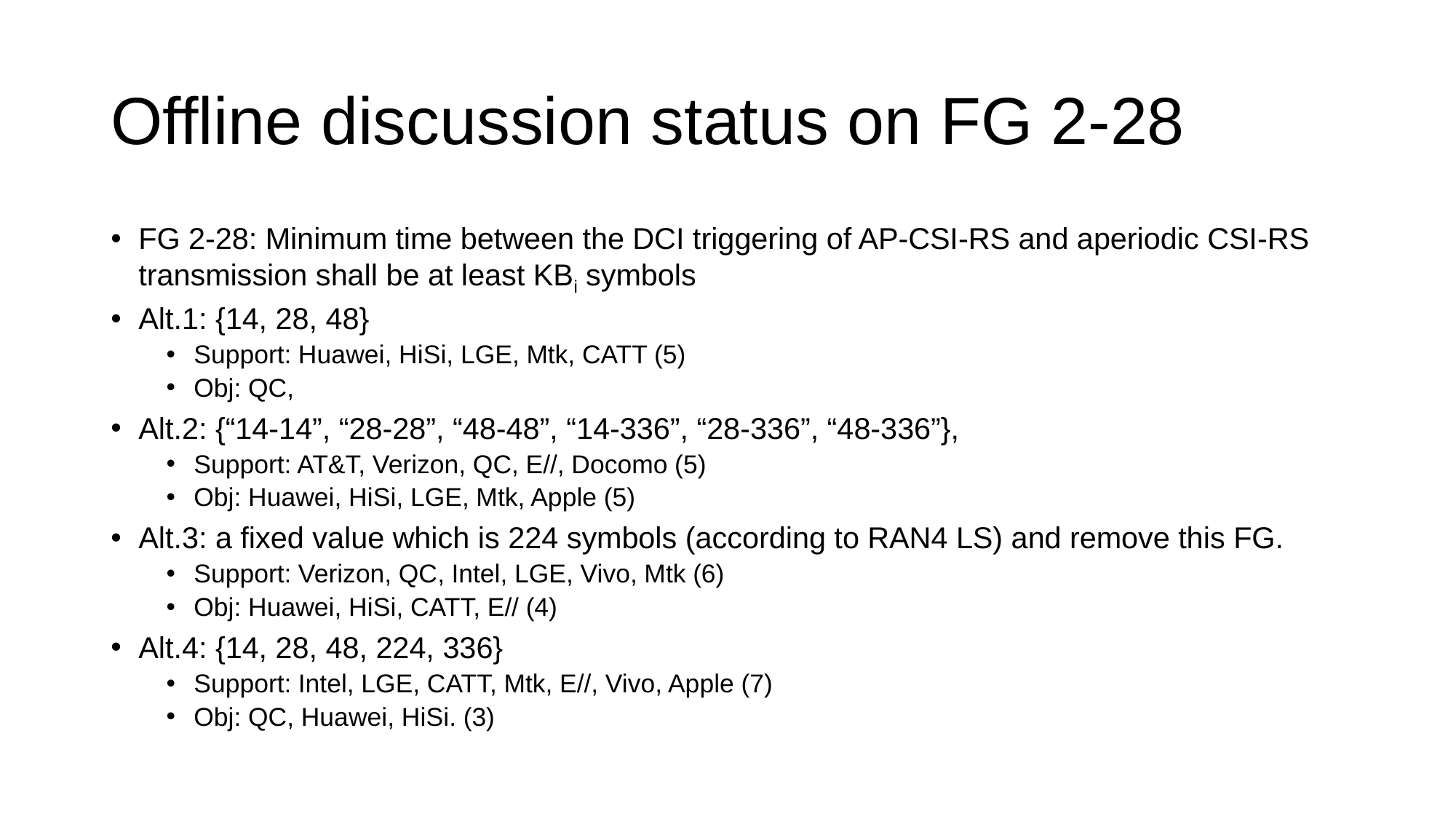

# Offline discussion status on FG 2-28
FG 2-28: Minimum time between the DCI triggering of AP-CSI-RS and aperiodic CSI-RS transmission shall be at least KBi symbols
Alt.1: {14, 28, 48}
Support: Huawei, HiSi, LGE, Mtk, CATT (5)
Obj: QC,
Alt.2: {“14-14”, “28-28”, “48-48”, “14-336”, “28-336”, “48-336”},
Support: AT&T, Verizon, QC, E//, Docomo (5)
Obj: Huawei, HiSi, LGE, Mtk, Apple (5)
Alt.3: a fixed value which is 224 symbols (according to RAN4 LS) and remove this FG.
Support: Verizon, QC, Intel, LGE, Vivo, Mtk (6)
Obj: Huawei, HiSi, CATT, E// (4)
Alt.4: {14, 28, 48, 224, 336}
Support: Intel, LGE, CATT, Mtk, E//, Vivo, Apple (7)
Obj: QC, Huawei, HiSi. (3)